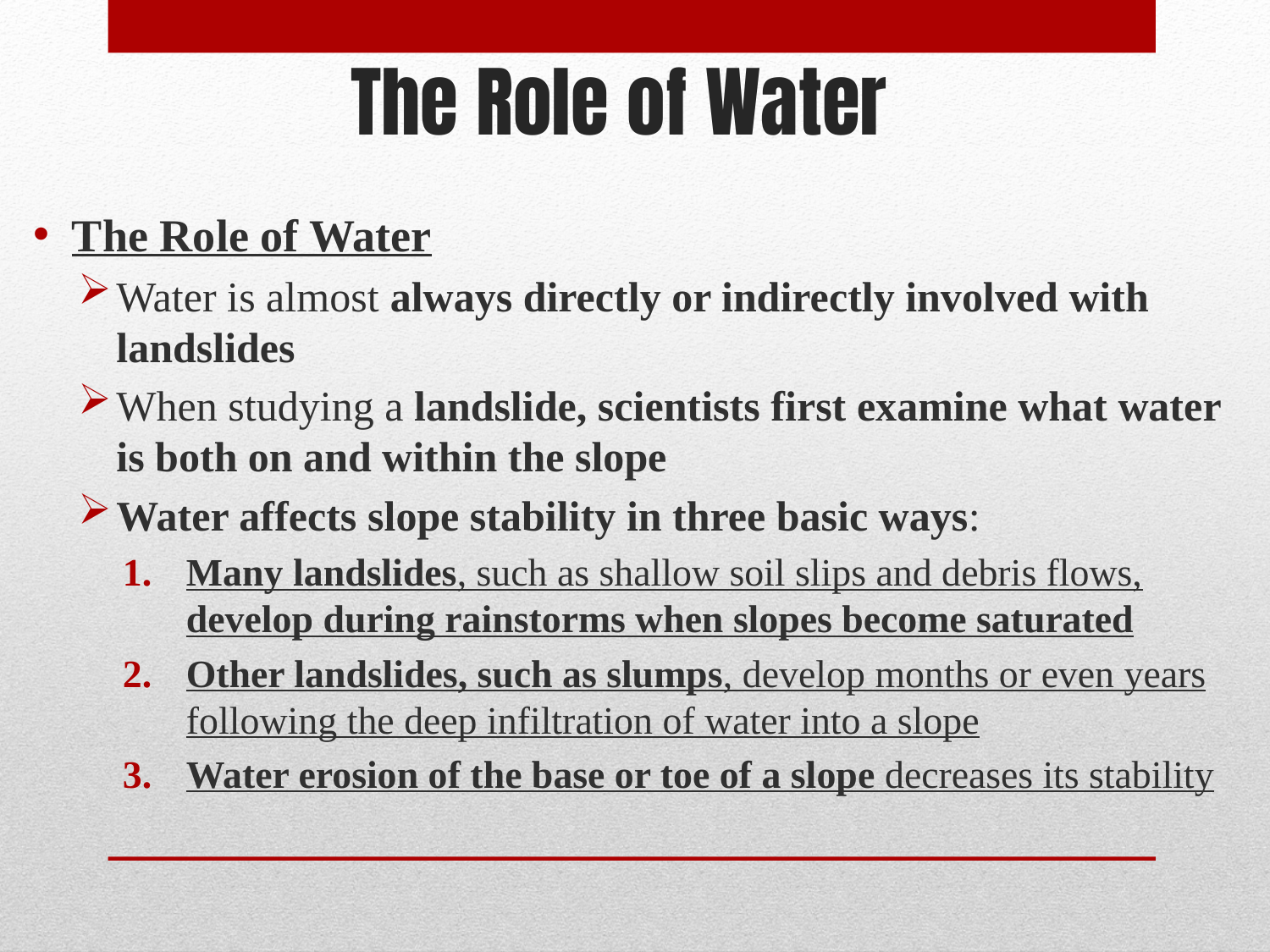

The Role of Water
The Role of Water
Water is almost always directly or indirectly involved with landslides
When studying a landslide, scientists first examine what water is both on and within the slope
Water affects slope stability in three basic ways:
Many landslides, such as shallow soil slips and debris flows, develop during rainstorms when slopes become saturated
Other landslides, such as slumps, develop months or even years following the deep infiltration of water into a slope
Water erosion of the base or toe of a slope decreases its stability